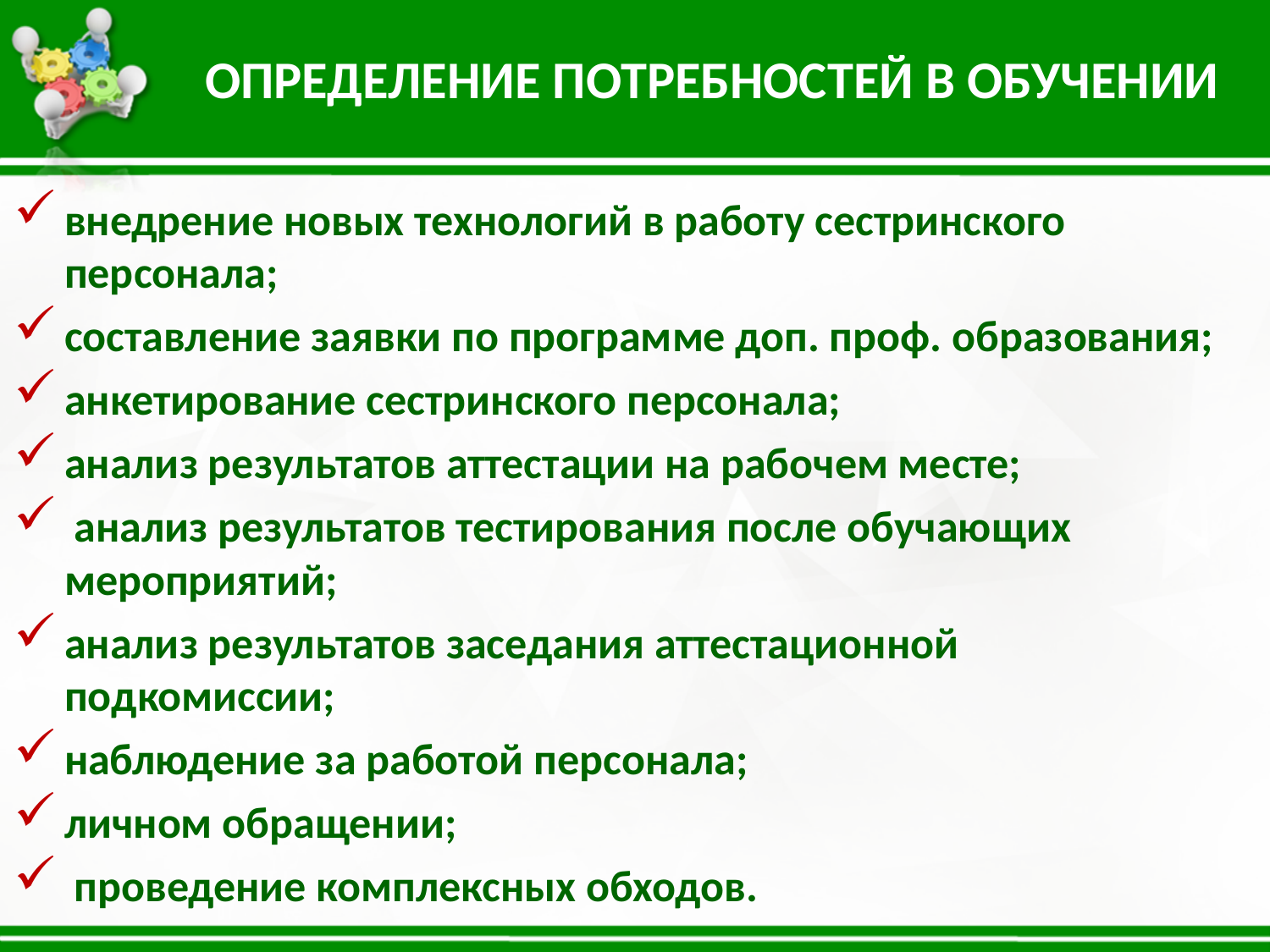

ОПРЕДЕЛЕНИЕ ПОТРЕБНОСТЕЙ В ОБУЧЕНИИ
внедрение новых технологий в работу сестринского персонала;
составление заявки по программе доп. проф. образования;
анкетирование сестринского персонала;
анализ результатов аттестации на рабочем месте;
 анализ результатов тестирования после обучающих мероприятий;
анализ результатов заседания аттестационной подкомиссии;
наблюдение за работой персонала;
личном обращении;
 проведение комплексных обходов.